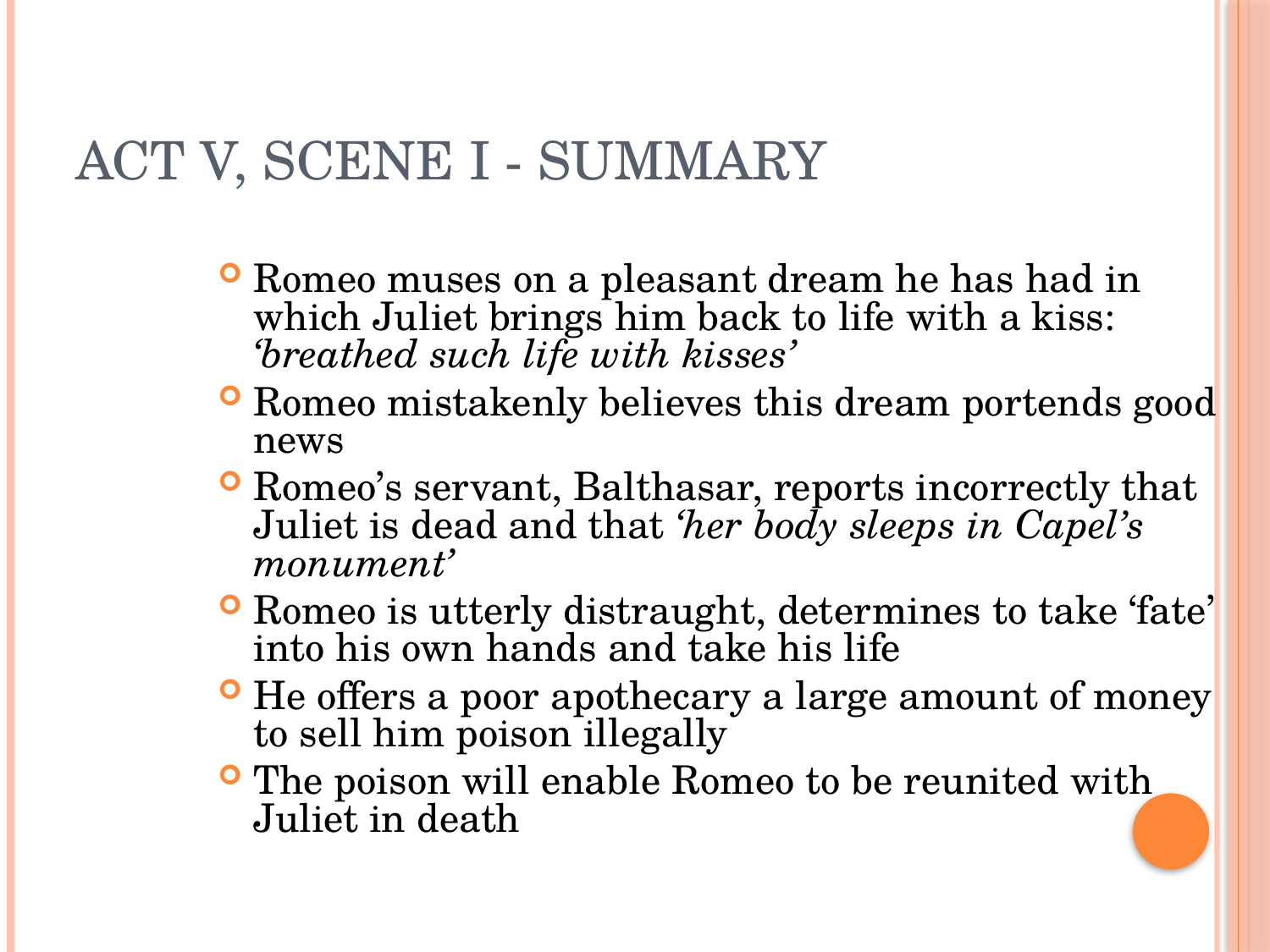

# Act V, Scene I - Summary
Romeo muses on a pleasant dream he has had in which Juliet brings him back to life with a kiss: ‘breathed such life with kisses’
Romeo mistakenly believes this dream portends good news
Romeo’s servant, Balthasar, reports incorrectly that Juliet is dead and that ‘her body sleeps in Capel’s monument’
Romeo is utterly distraught, determines to take ‘fate’ into his own hands and take his life
He offers a poor apothecary a large amount of money to sell him poison illegally
The poison will enable Romeo to be reunited with Juliet in death